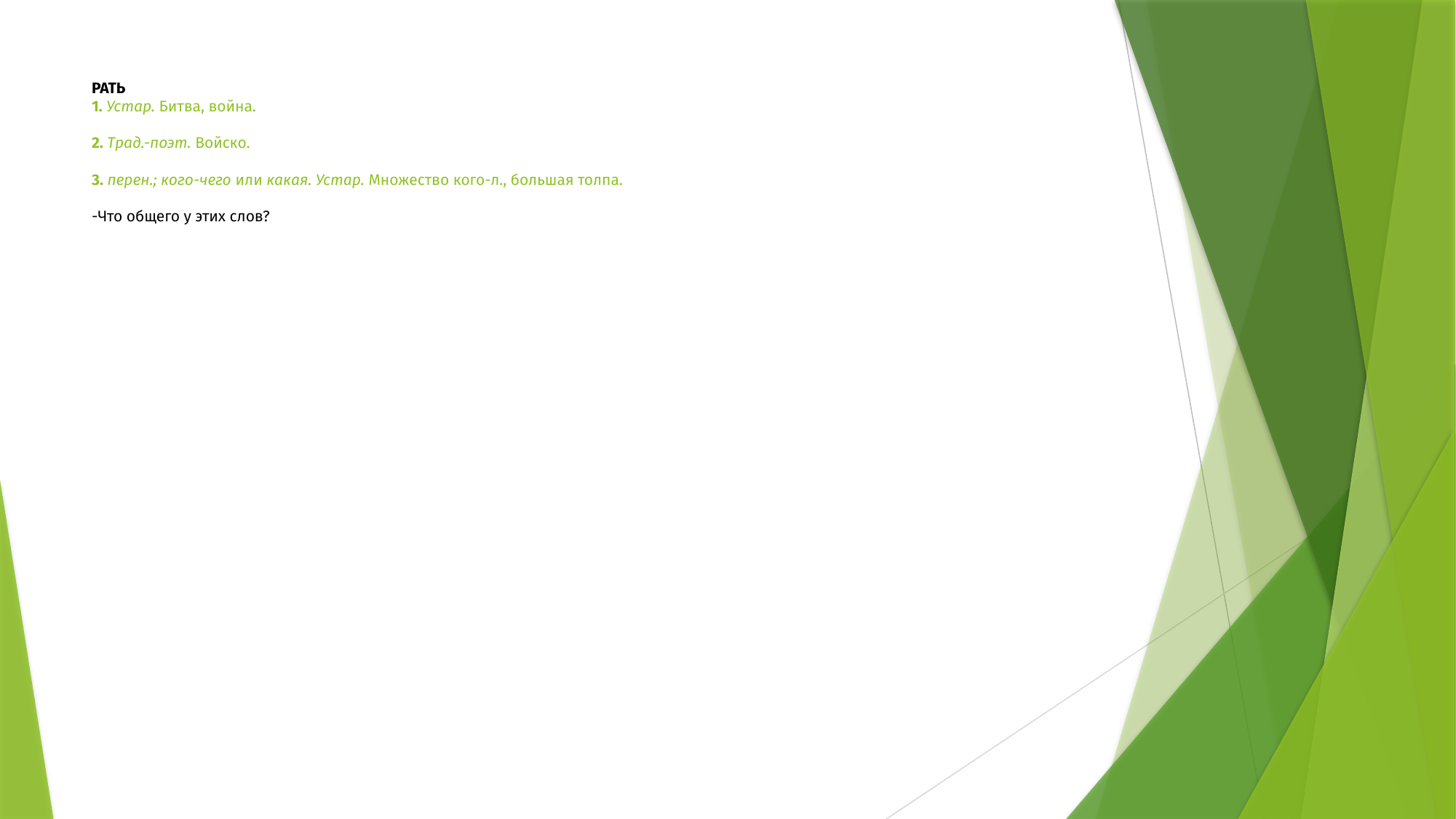

# РАТЬ 1. Устар. Битва, война. 2. Трад.-поэт. Войско. 3. перен.; кого-чего или какая. Устар. Множество кого-л., большая толпа. -Что общего у этих слов?